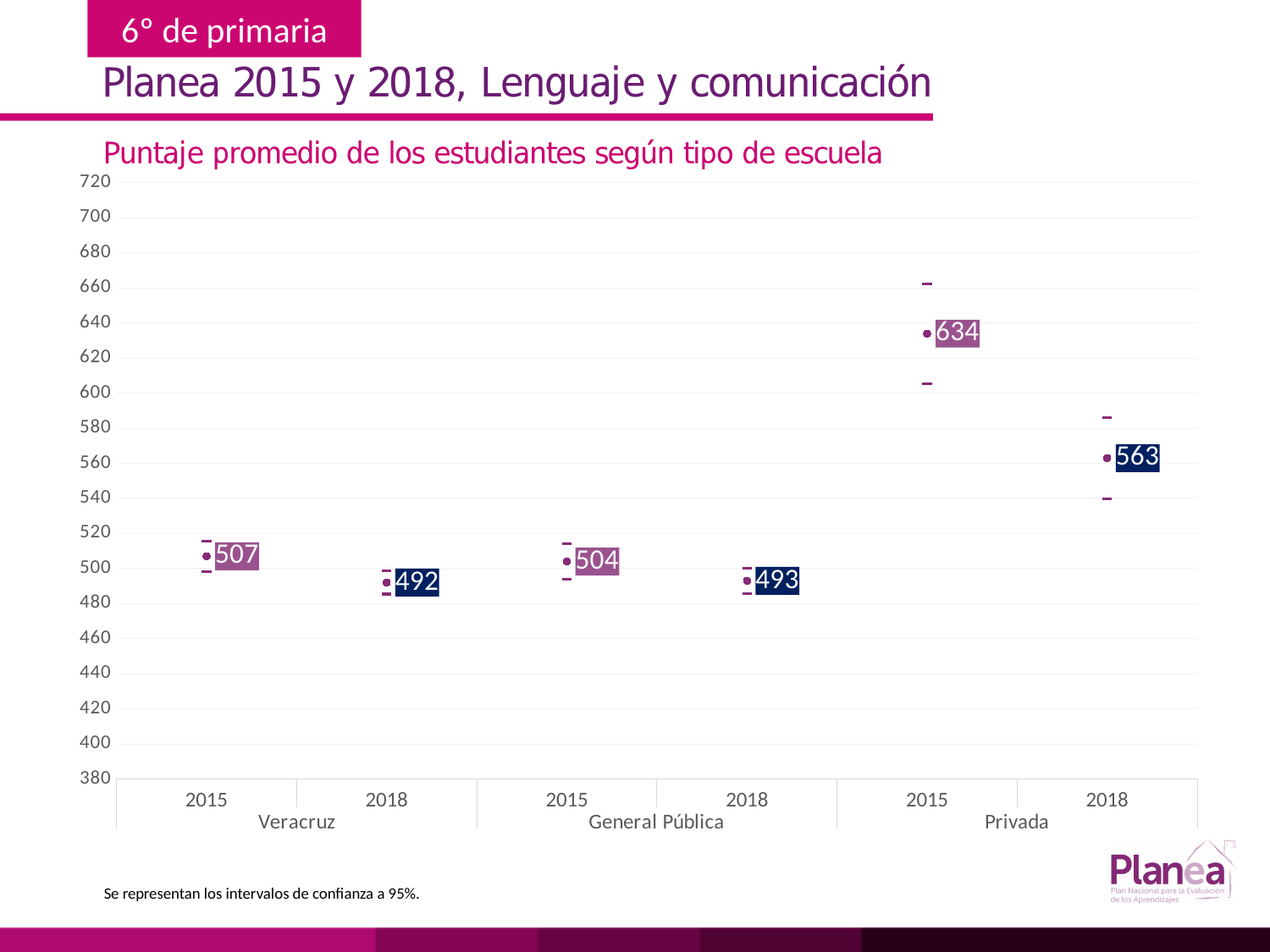

Planea 2015 y 2018, Lenguaje y comunicación

Puntaje promedio de los estudiantes según tipo de escuela

### Chart

| Category |  |  |  |
|---|---|---|---|
| 2015 | 498.244 | 515.756 | 507.0 |
| 2018 | 485.433 | 498.567 | 492.0 |
| 2015 | 494.05 | 513.95 | 504.0 |
| 2018 | 485.637 | 500.363 | 493.0 |
| 2015 | 605.543 | 662.457 | 634.0 |
| 2018 | 539.717 | 586.283 | 563.0 |
Se representan los intervalos de confianza a 95%.